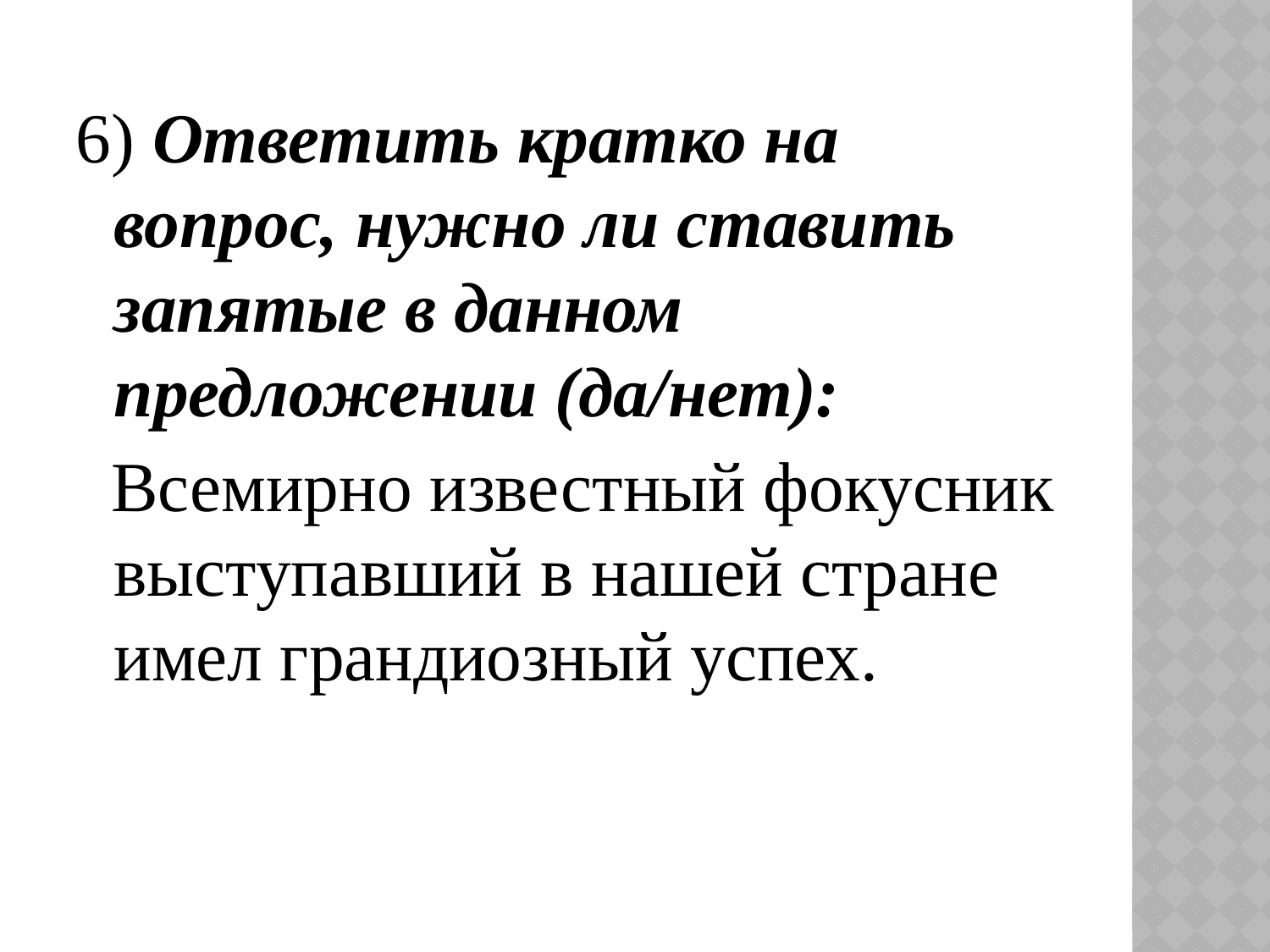

6) Ответить кратко на вопрос, нужно ли ставить запятые в данном предложении (да/нет):
  Всемирно известный фокусник выступавший в нашей стране имел грандиозный успех.